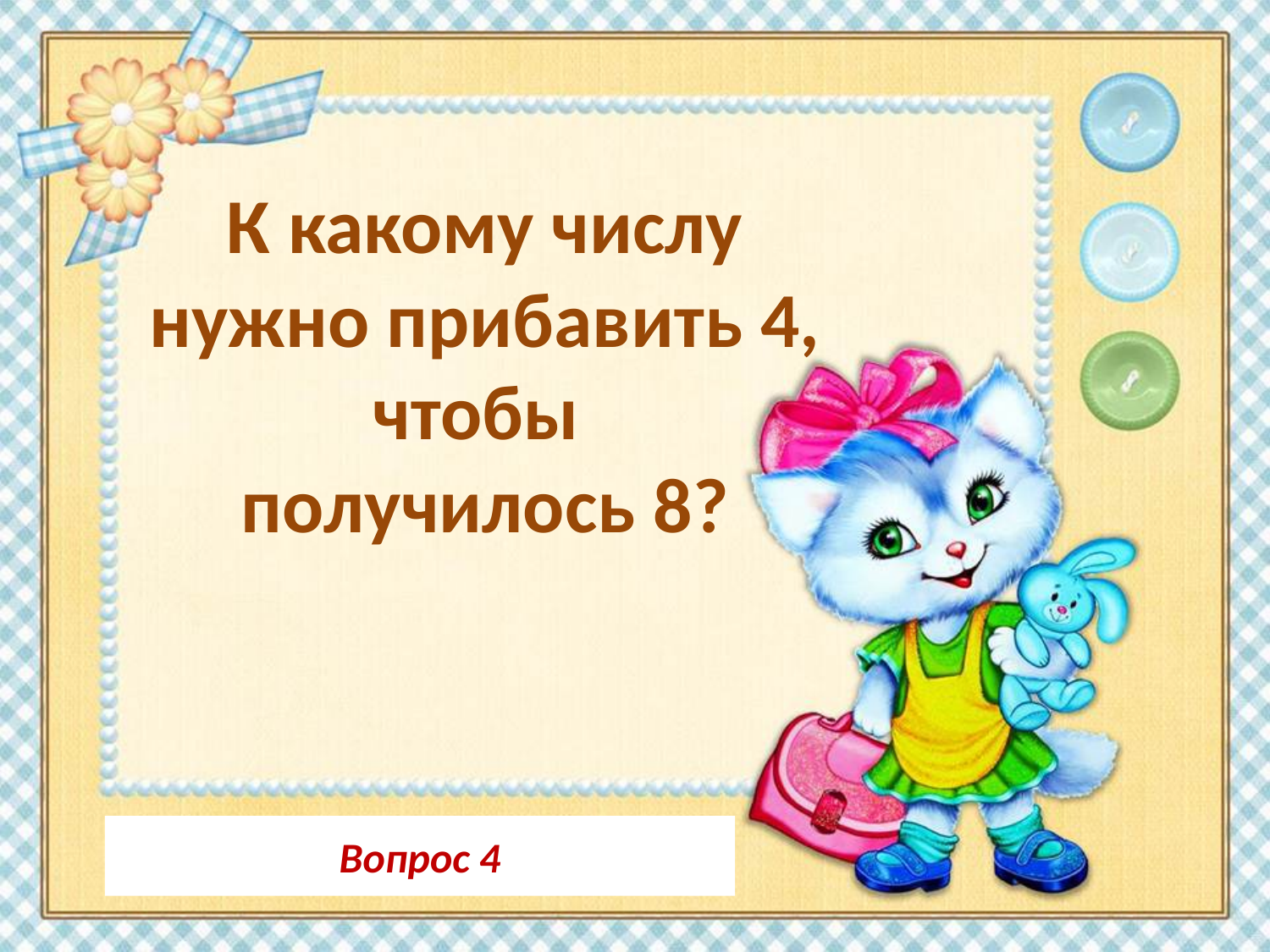

К какому числу нужно прибавить 4, чтобы
получилось 8?
Вопрос 4